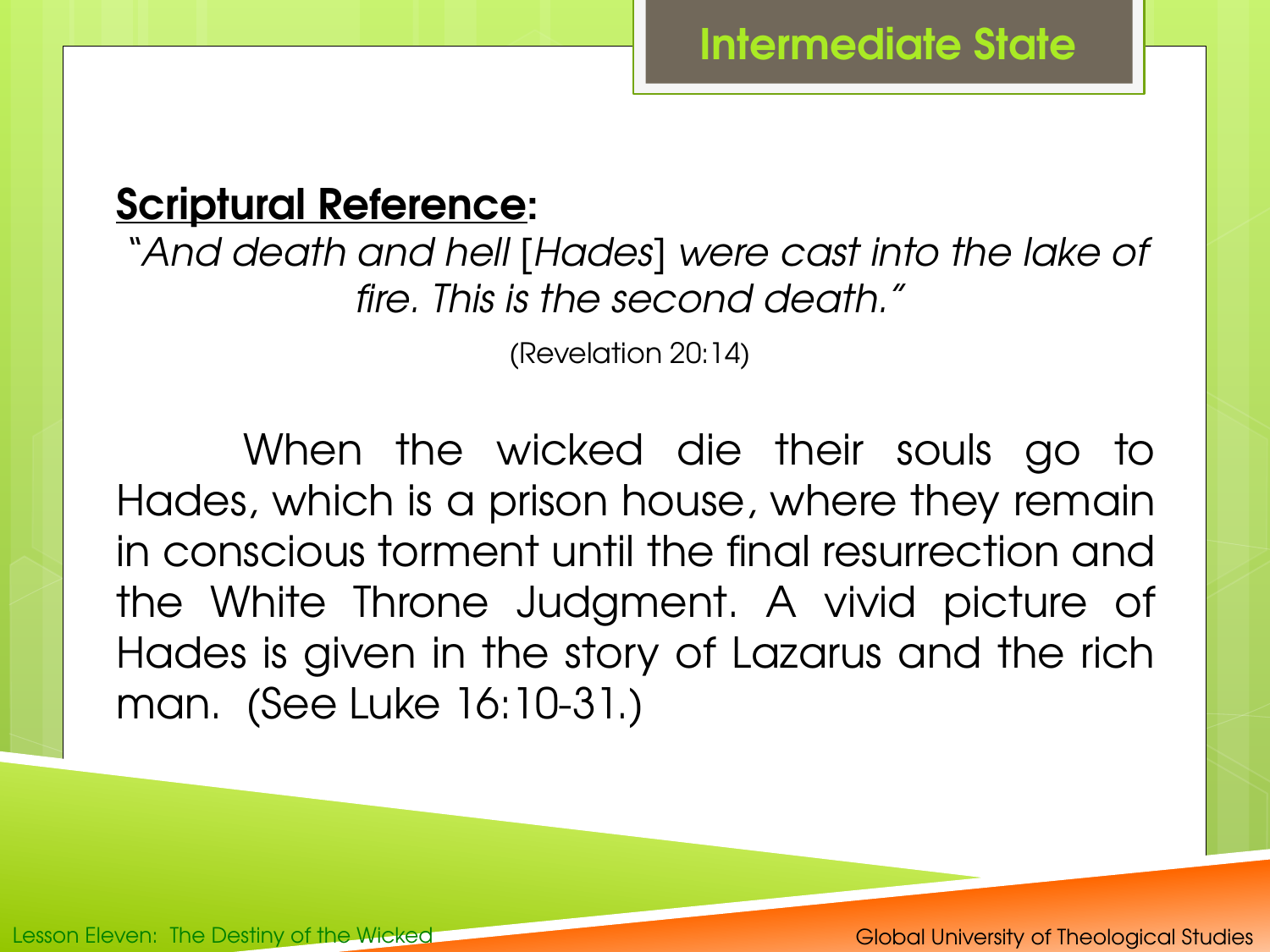

Intermediate State

Scriptural Reference:
“And death and hell [Hades] were cast into the lake of fire. This is the second death.”
(Revelation 20:14)

	When the wicked die their souls go to Hades, which is a prison house, where they remain in conscious torment until the final resurrection and the White Throne Judgment. A vivid picture of Hades is given in the story of Lazarus and the rich man.  (See Luke 16:10-31.)

Lesson Eleven:  The Destiny of the Wicked
 Global University of Theological Studies